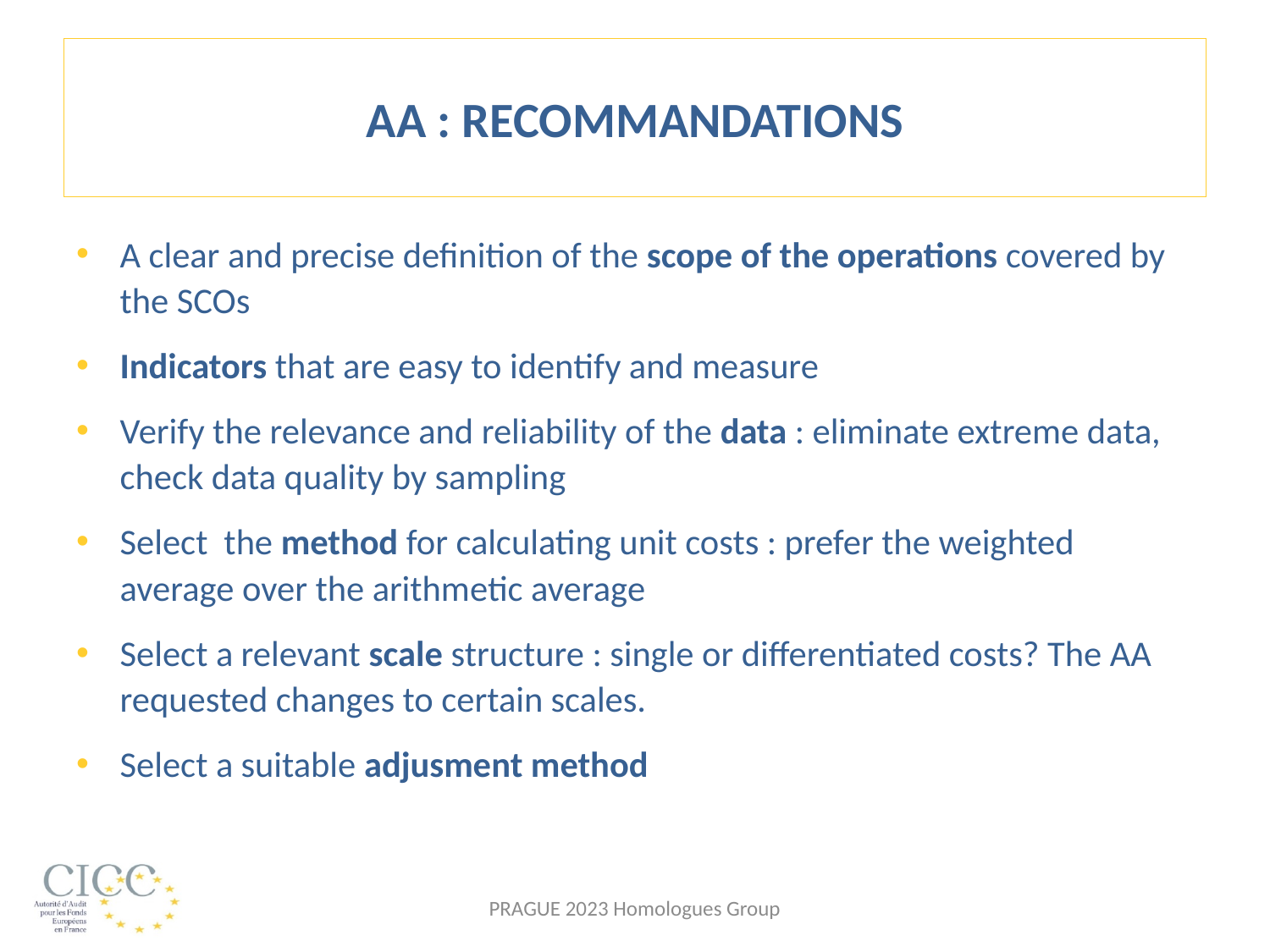

# AA : RECOMMANDATIONS
A clear and precise definition of the scope of the operations covered by the SCOs
Indicators that are easy to identify and measure
Verify the relevance and reliability of the data : eliminate extreme data, check data quality by sampling
Select  the method for calculating unit costs : prefer the weighted average over the arithmetic average
Select a relevant scale structure : single or differentiated costs? The AA requested changes to certain scales.
Select a suitable adjusment method

PRAGUE 2023 Homologues Group